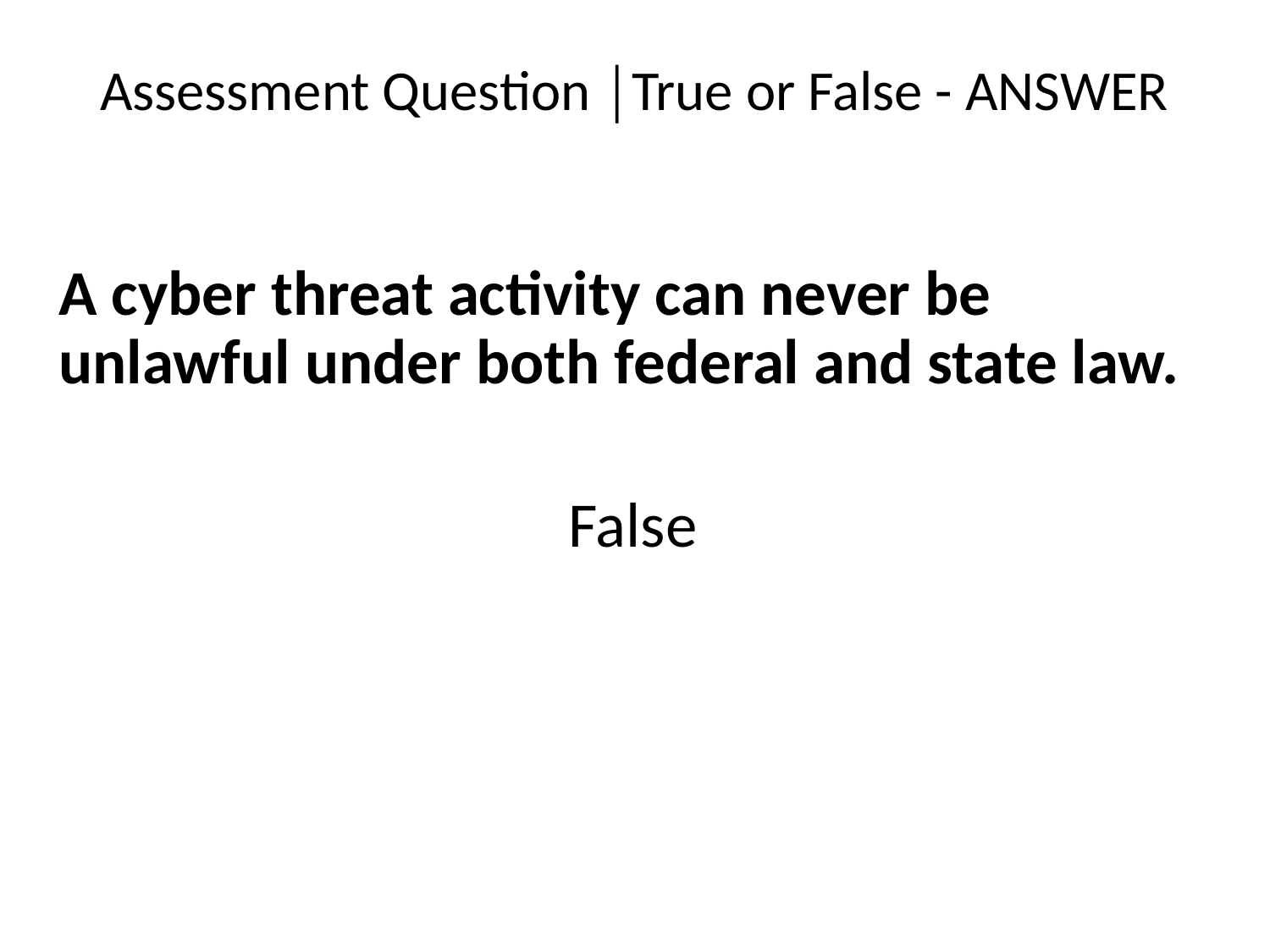

# Assessment Question │True or False - ANSWER
A cyber threat activity can never be unlawful under both federal and state law.

False